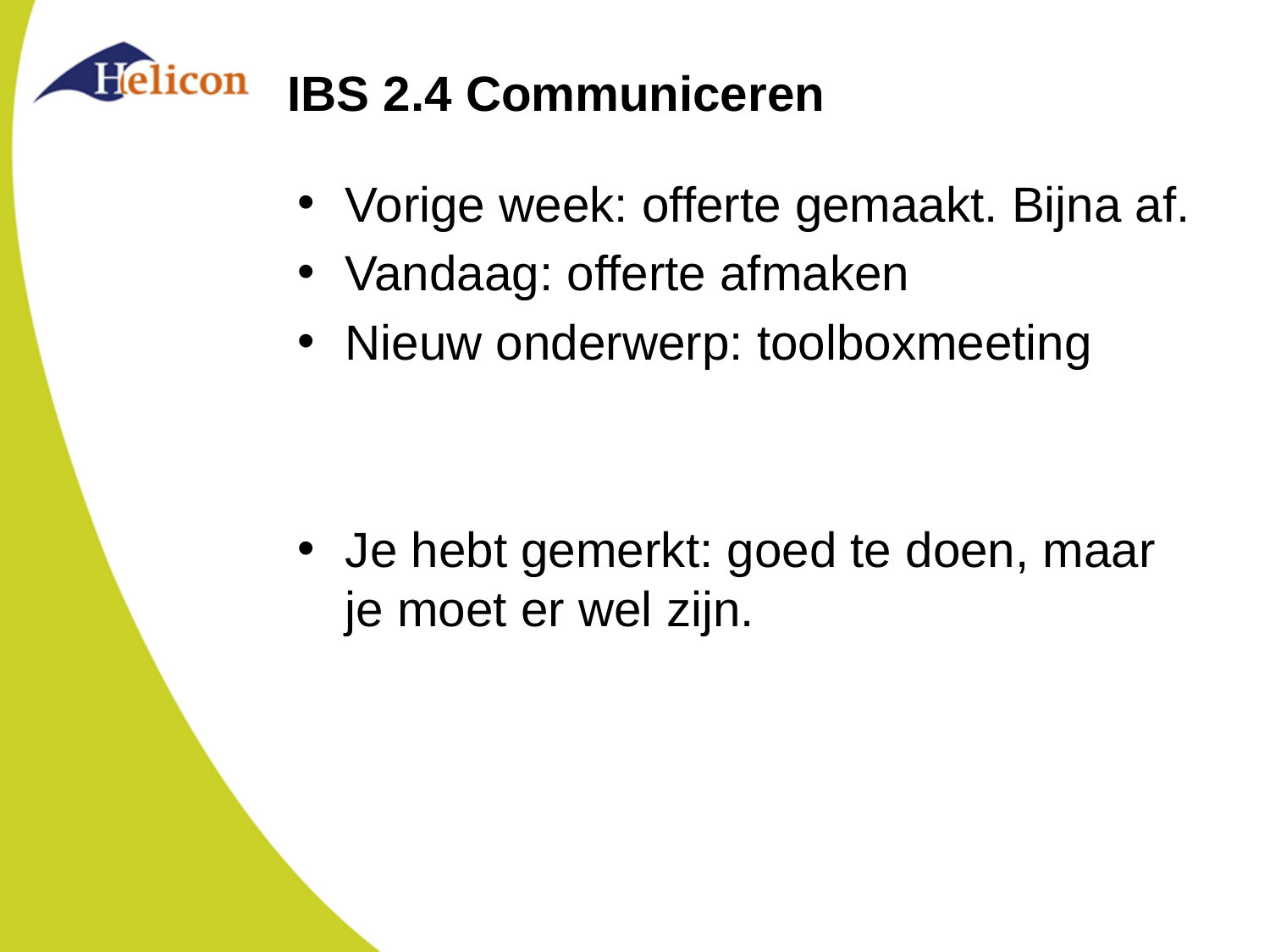

# IBS 2.4 Communiceren
Vorige week: offerte gemaakt. Bijna af.
Vandaag: offerte afmaken
Nieuw onderwerp: toolboxmeeting

Je hebt gemerkt: goed te doen, maar je moet er wel zijn.